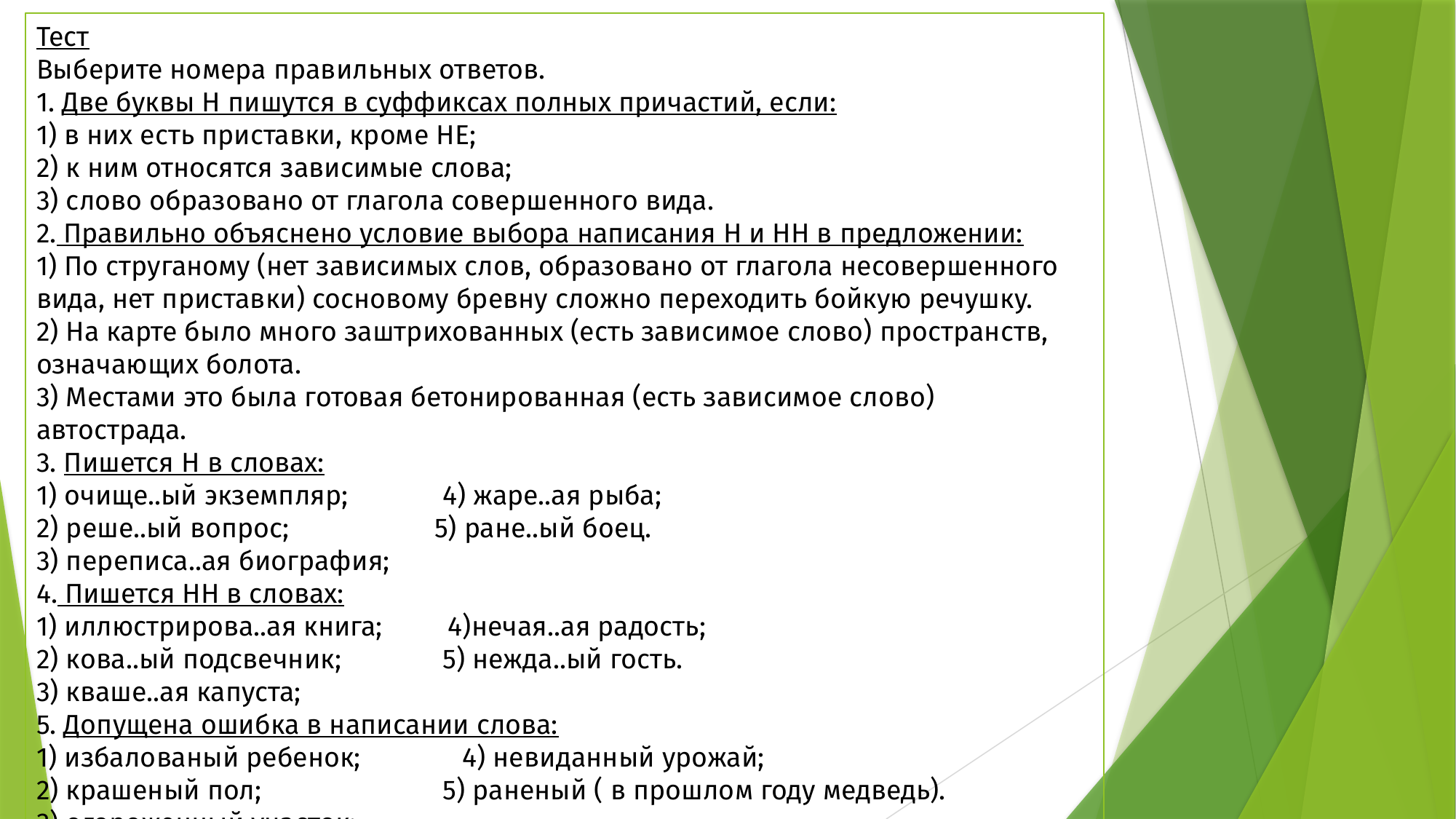

Тест
Выберите номера правильных ответов.
1. Две буквы Н пишутся в суффиксах полных причастий, если:
1) в них есть приставки, кроме НЕ;
2) к ним относятся зависимые слова;
3) слово образовано от глагола совершенного вида.
2. Правильно объяснено условие выбора написания Н и НН в предложении:
1) По струганому (нет зависимых слов, образовано от глагола несовершенного вида, нет приставки) сосновому бревну сложно переходить бойкую речушку.
2) На карте было много заштрихованных (есть зависимое слово) пространств, означающих болота.
3) Местами это была готовая бетонированная (есть зависимое слово) автострада.
3. Пишется Н в словах:
1) очище..ый экземпляр;             4) жаре..ая рыба;
2) реше..ый вопрос;                    5) ране..ый боец.
3) переписа..ая биография;
4. Пишется НН в словах:
1) иллюстрирова..ая книга;         4)нечая..ая радость;
2) кова..ый подсвечник;              5) нежда..ый гость.
3) кваше..ая капуста;
5. Допущена ошибка в написании слова:
1) избалованый ребенок;              4) невиданный урожай;
2) крашеный пол;                         5) раненый ( в прошлом году медведь).
3) огороженный участок;